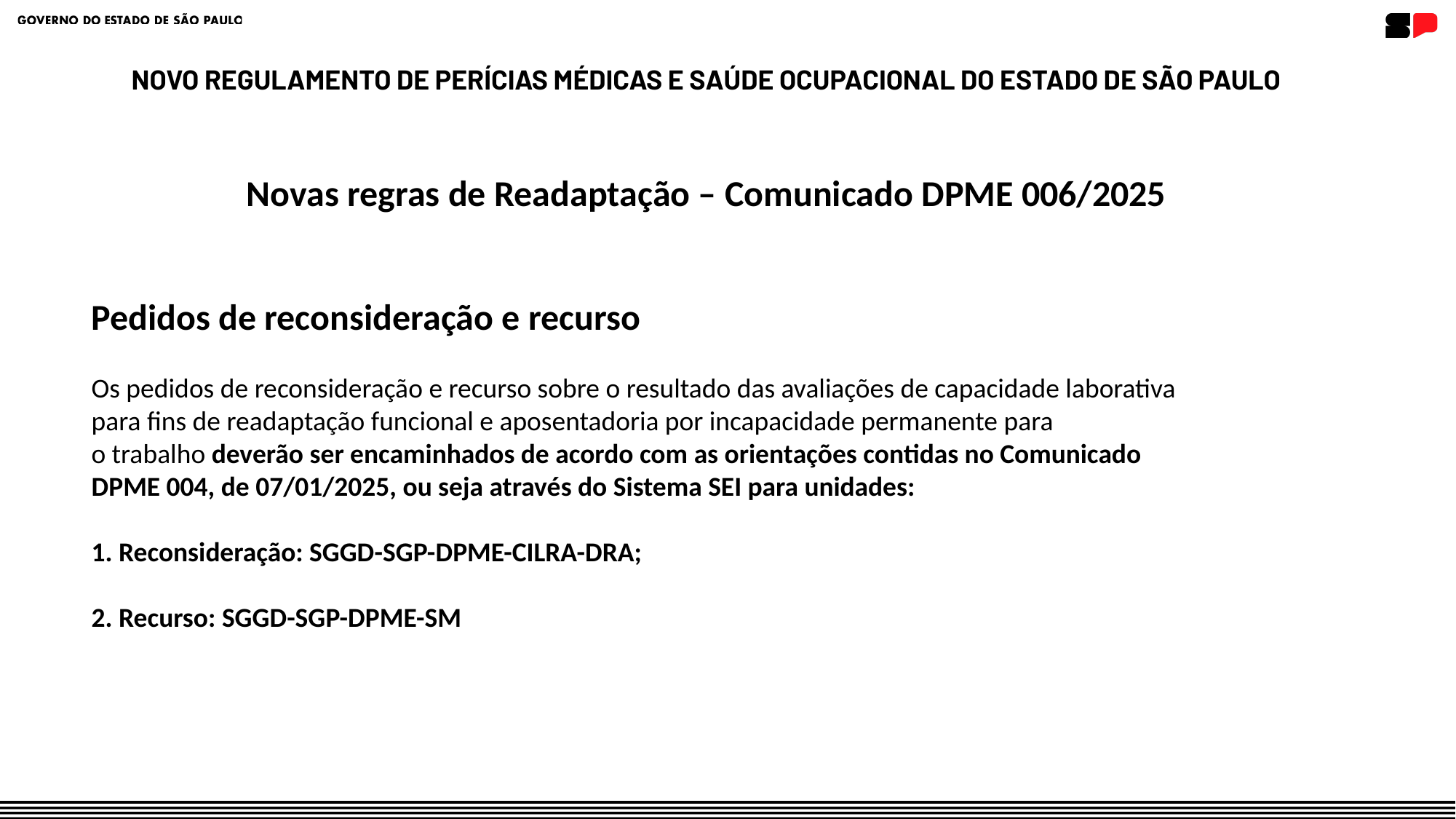

NOVO REGULAMENTO DE PERÍCIAS MÉDICAS E SAÚDE OCUPACIONAL DO ESTADO DE SÃO PAULO

Novas regras de Readaptação – Comunicado DPME 006/2025

Pedidos de reconsideração e recurso

Os pedidos de reconsideração e recurso sobre o resultado das avaliações de capacidade laborativa
para fins de readaptação funcional e aposentadoria por incapacidade permanente para
o trabalho deverão ser encaminhados de acordo com as orientações contidas no Comunicado
DPME 004, de 07/01/2025, ou seja através do Sistema SEI para unidades:

1. Reconsideração: SGGD-SGP-DPME-CILRA-DRA;

2. Recurso: SGGD-SGP-DPME-SM